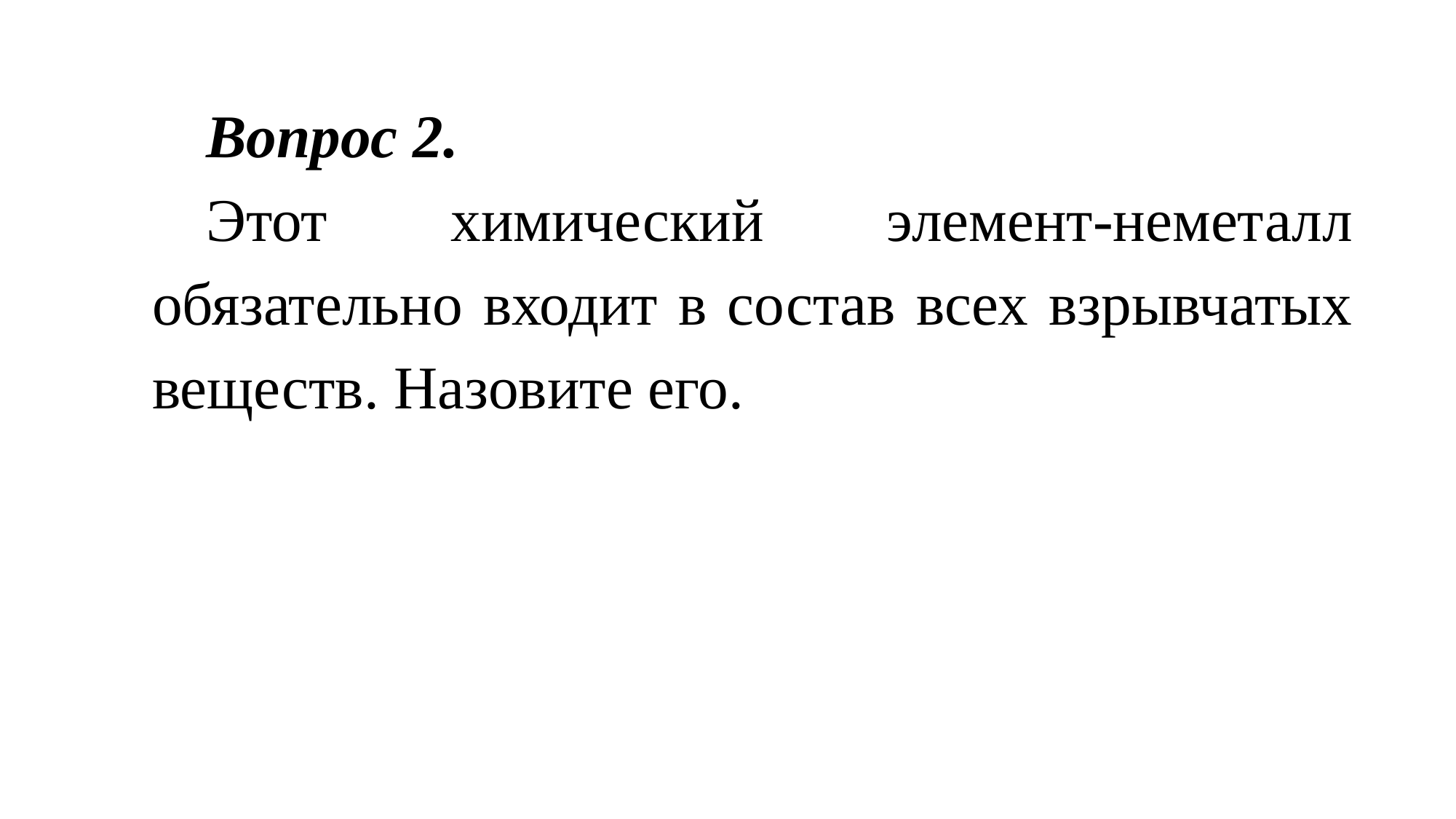

Вопрос 2.
Этот химический элемент-неметалл обязательно входит в состав всех взрывчатых веществ. Назовите его.